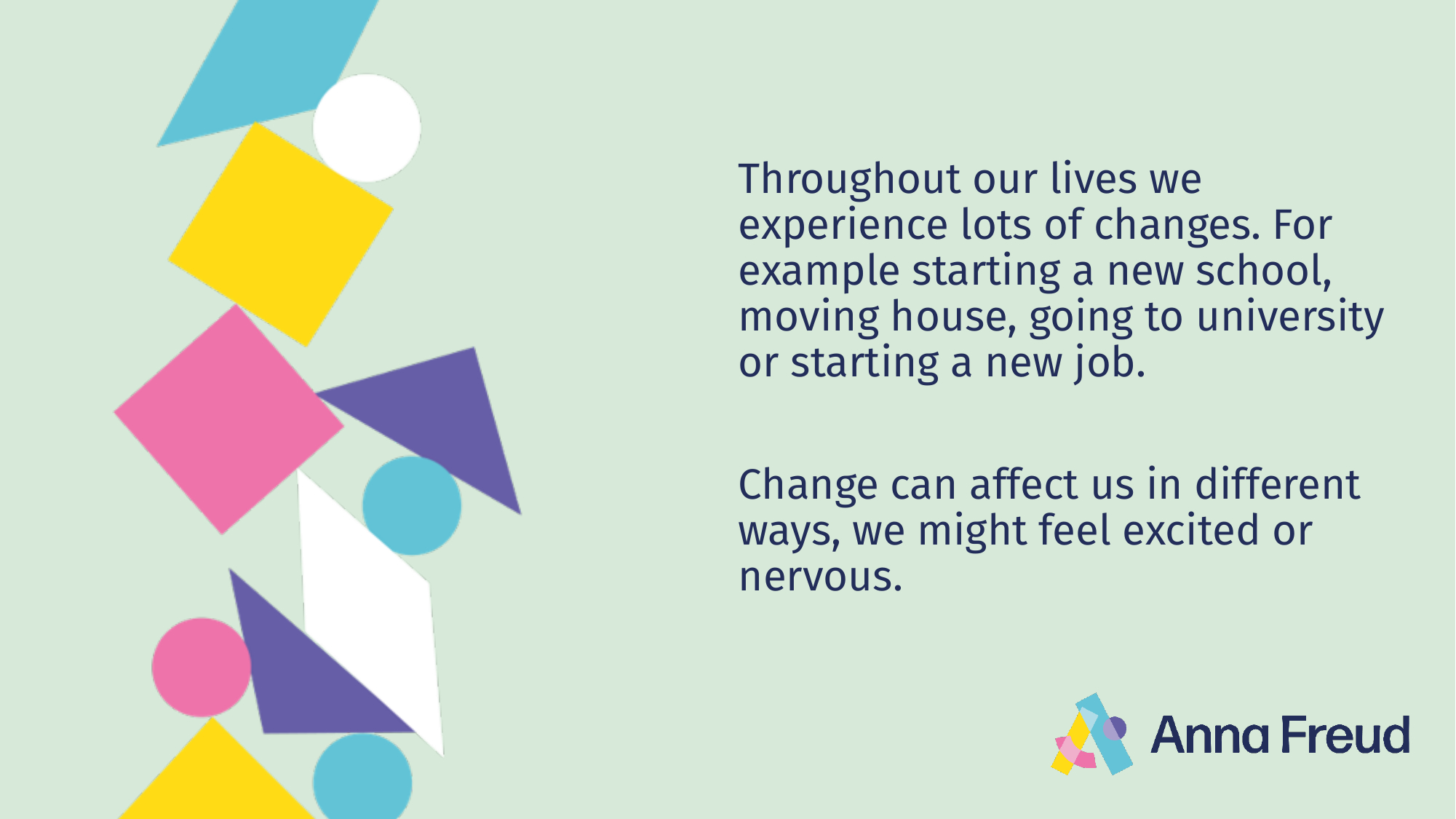

Throughout our lives we experience lots of changes. For example starting a new school, moving house, going to university or starting a new job.

Change can affect us in different ways, we might feel excited or nervous.